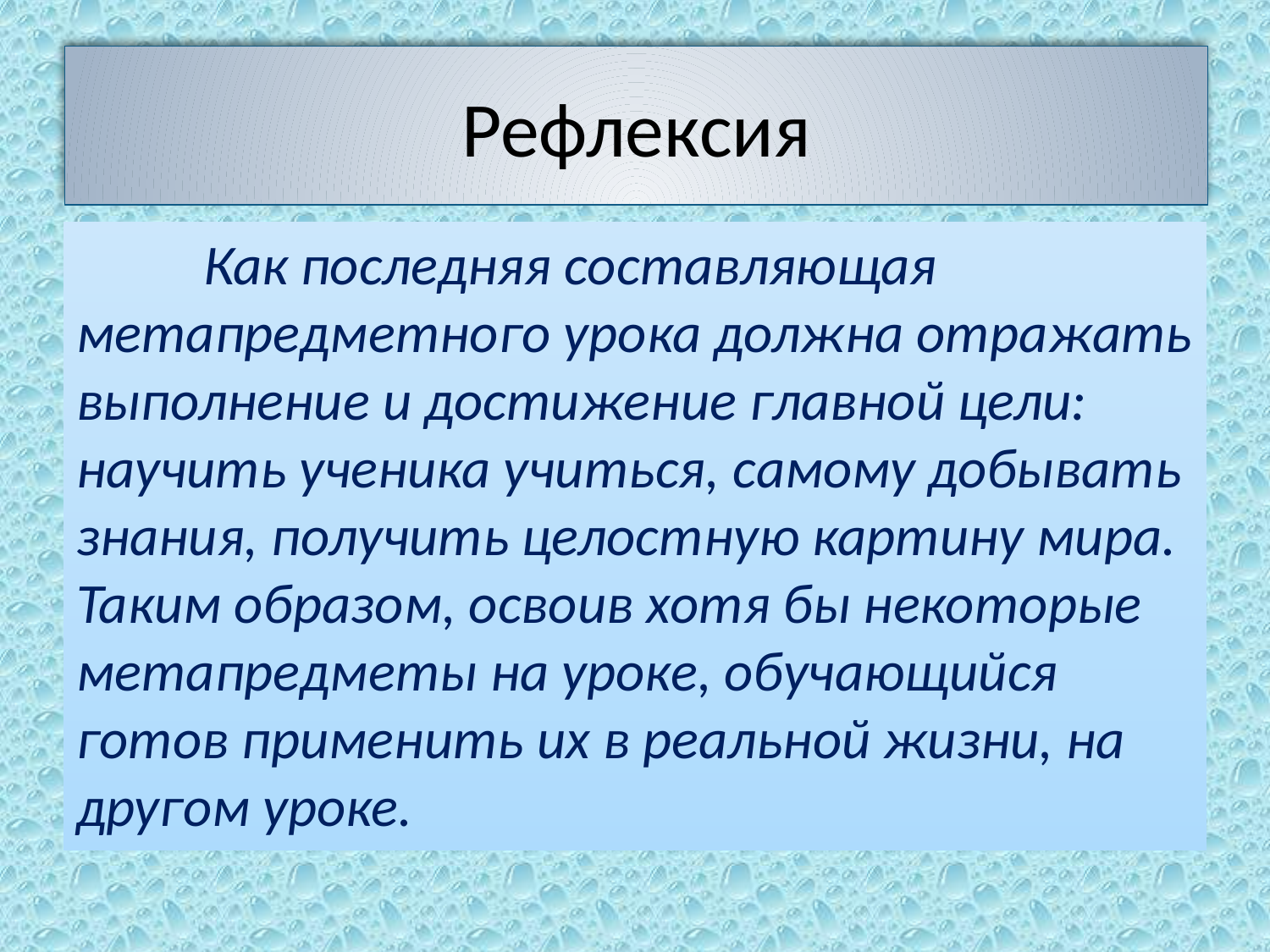

# Рефлексия
	Как последняя составляющая метапредметного урока должна отражать выполнение и достижение главной цели: научить ученика учиться, самому добывать знания, получить целостную картину мира. Таким образом, освоив хотя бы некоторые метапредметы на уроке, обучающийся готов применить их в реальной жизни, на другом уроке.